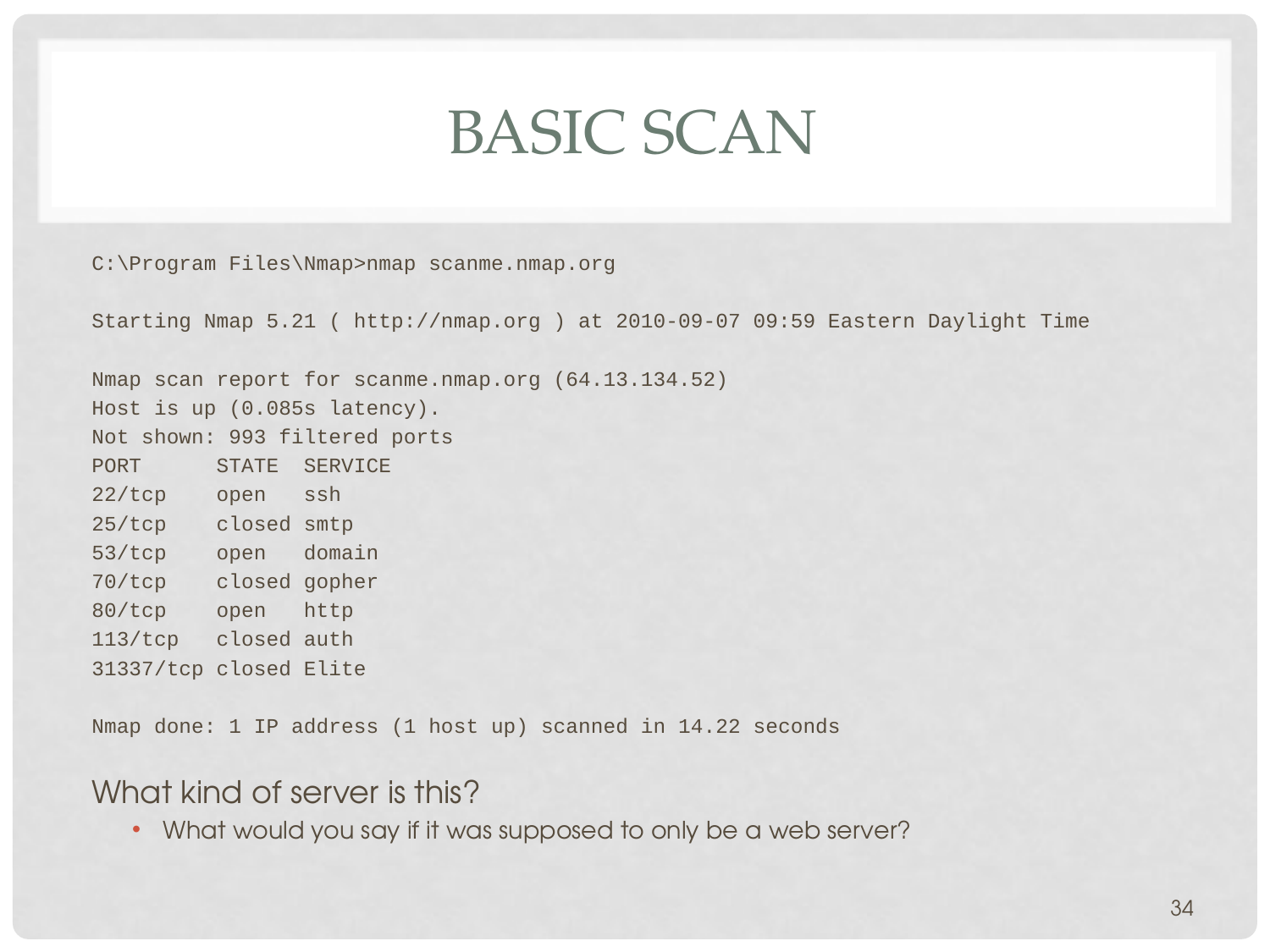

# Basic scan
C:\Program Files\Nmap>nmap scanme.nmap.org

Starting Nmap 5.21 ( http://nmap.org ) at 2010-09-07 09:59 Eastern Daylight Time

Nmap scan report for scanme.nmap.org (64.13.134.52)
Host is up (0.085s latency).
Not shown: 993 filtered ports
PORT      STATE  SERVICE
22/tcp    open   ssh
25/tcp    closed smtp
53/tcp    open   domain
70/tcp    closed gopher
80/tcp    open   http
113/tcp   closed auth
31337/tcp closed Elite

Nmap done: 1 IP address (1 host up) scanned in 14.22 seconds

What kind of server is this?
What would you say if it was supposed to only be a web server?

34